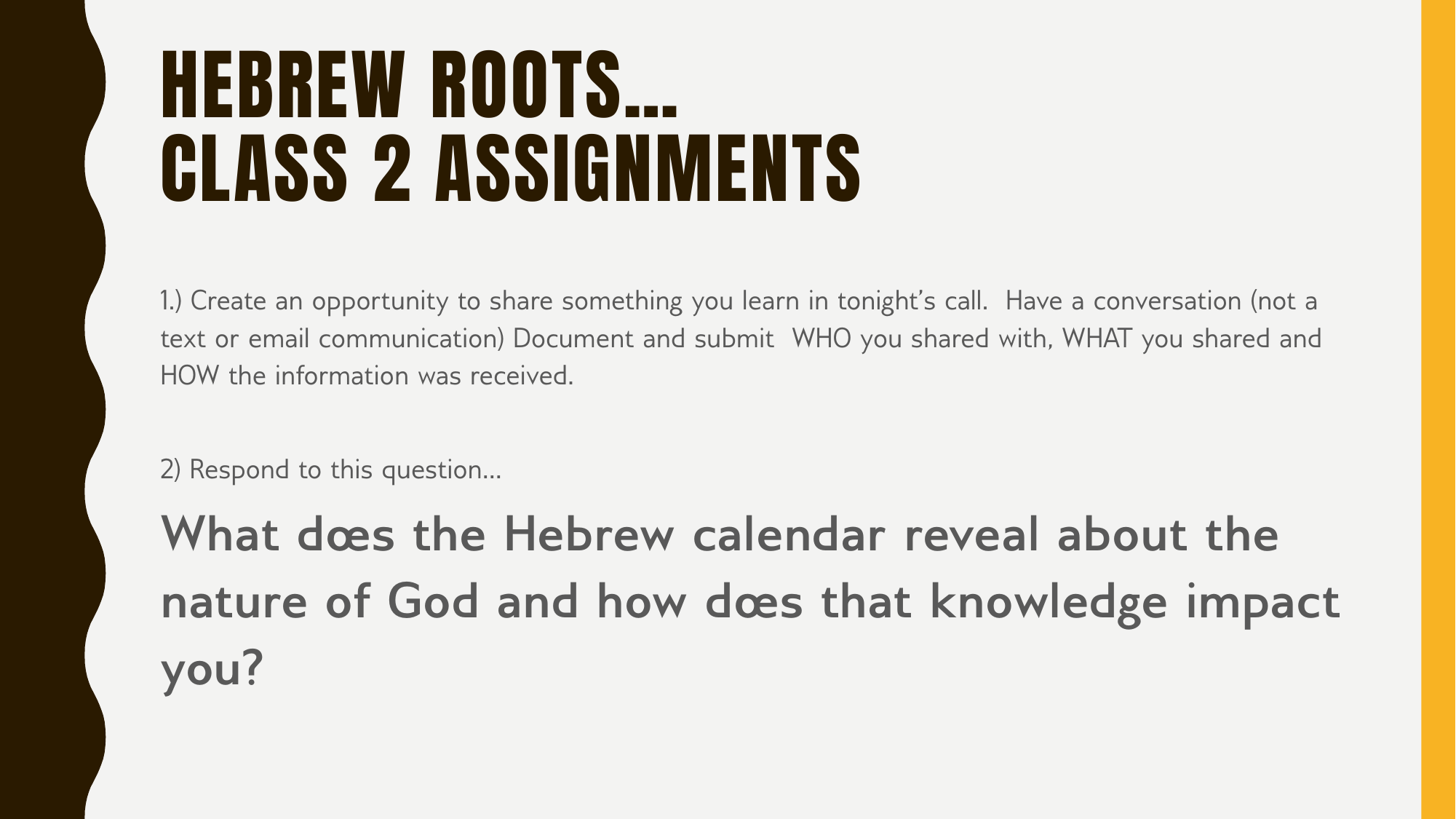

# Hebrew Roots… class 2 assignments
1.) Create an opportunity to share something you learn in tonight’s call.  Have a conversation (not a text or email communication) Document and submit  WHO you shared with, WHAT you shared and HOW the information was received.

2) Respond to this question…
What does the Hebrew calendar reveal about the nature of God and how does that knowledge impact you?